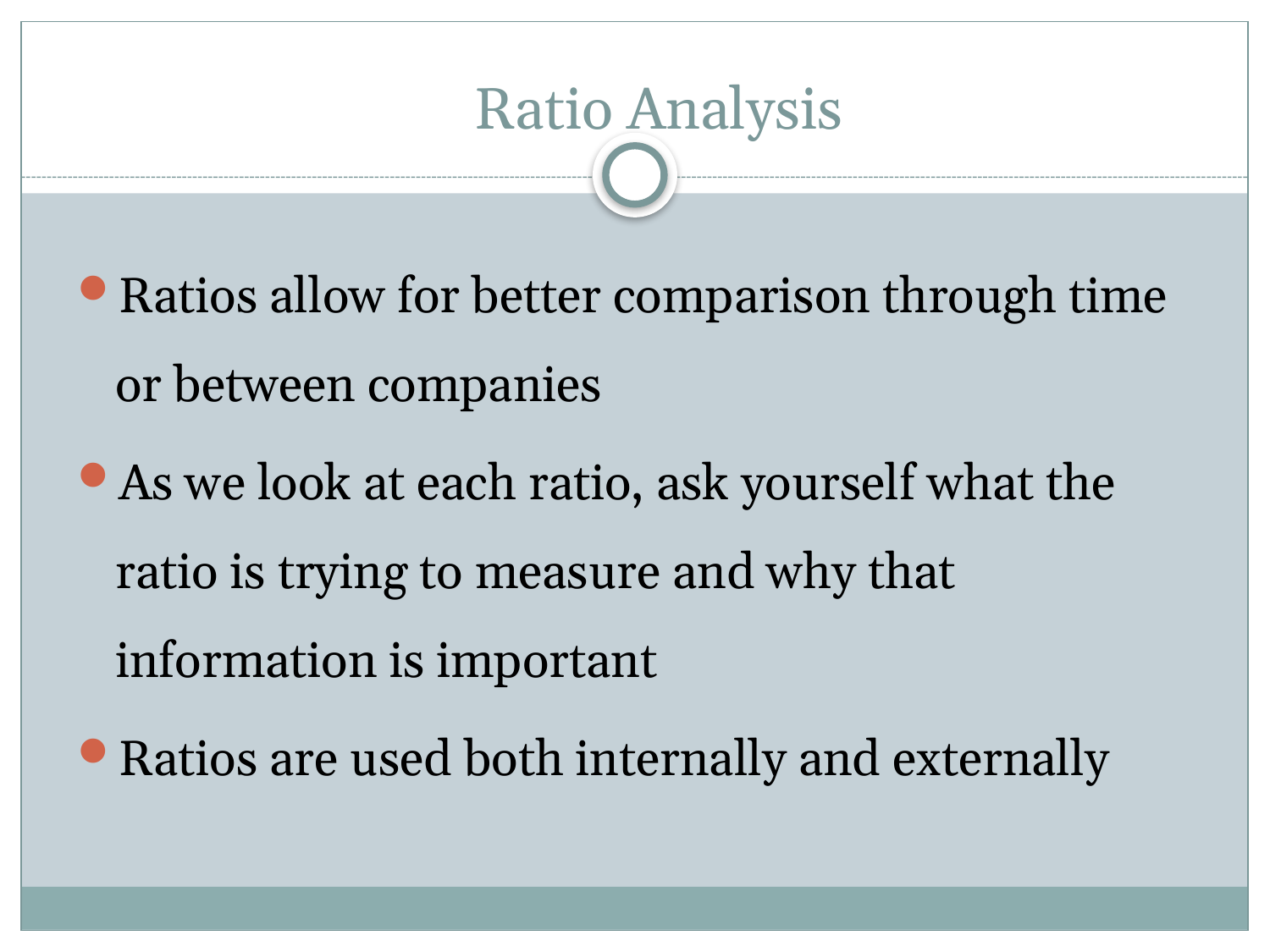

# Ratio Analysis
Ratios allow for better comparison through time or between companies
As we look at each ratio, ask yourself what the ratio is trying to measure and why that information is important
Ratios are used both internally and externally